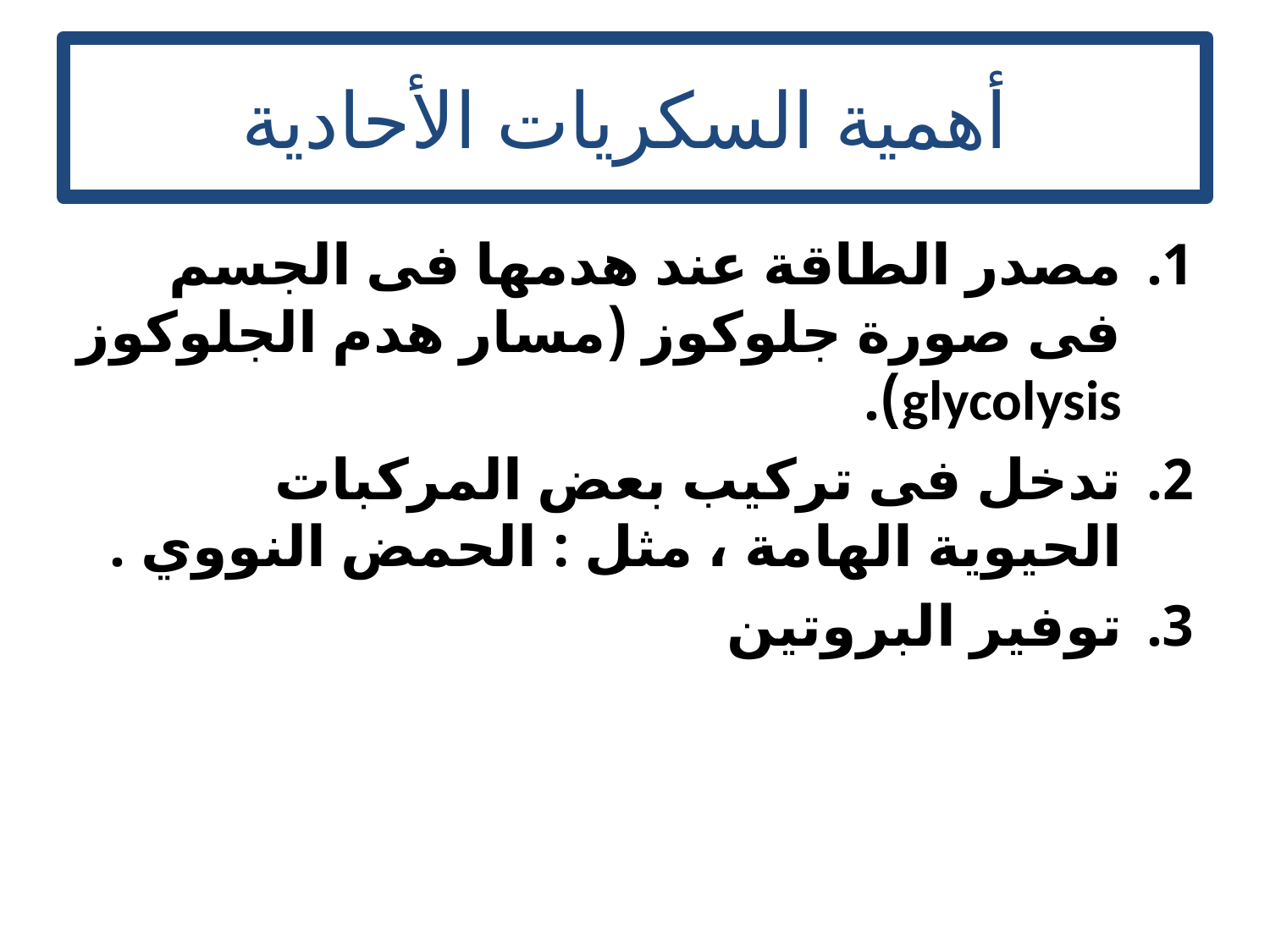

# أهمية السكريات الأحادية
مصدر الطاقة عند هدمها فى الجسم فى صورة جلوكوز (مسار هدم الجلوكوز glycolysis).
تدخل فى تركيب بعض المركبات الحيوية الهامة ، مثل : الحمض النووي .
توفير البروتين